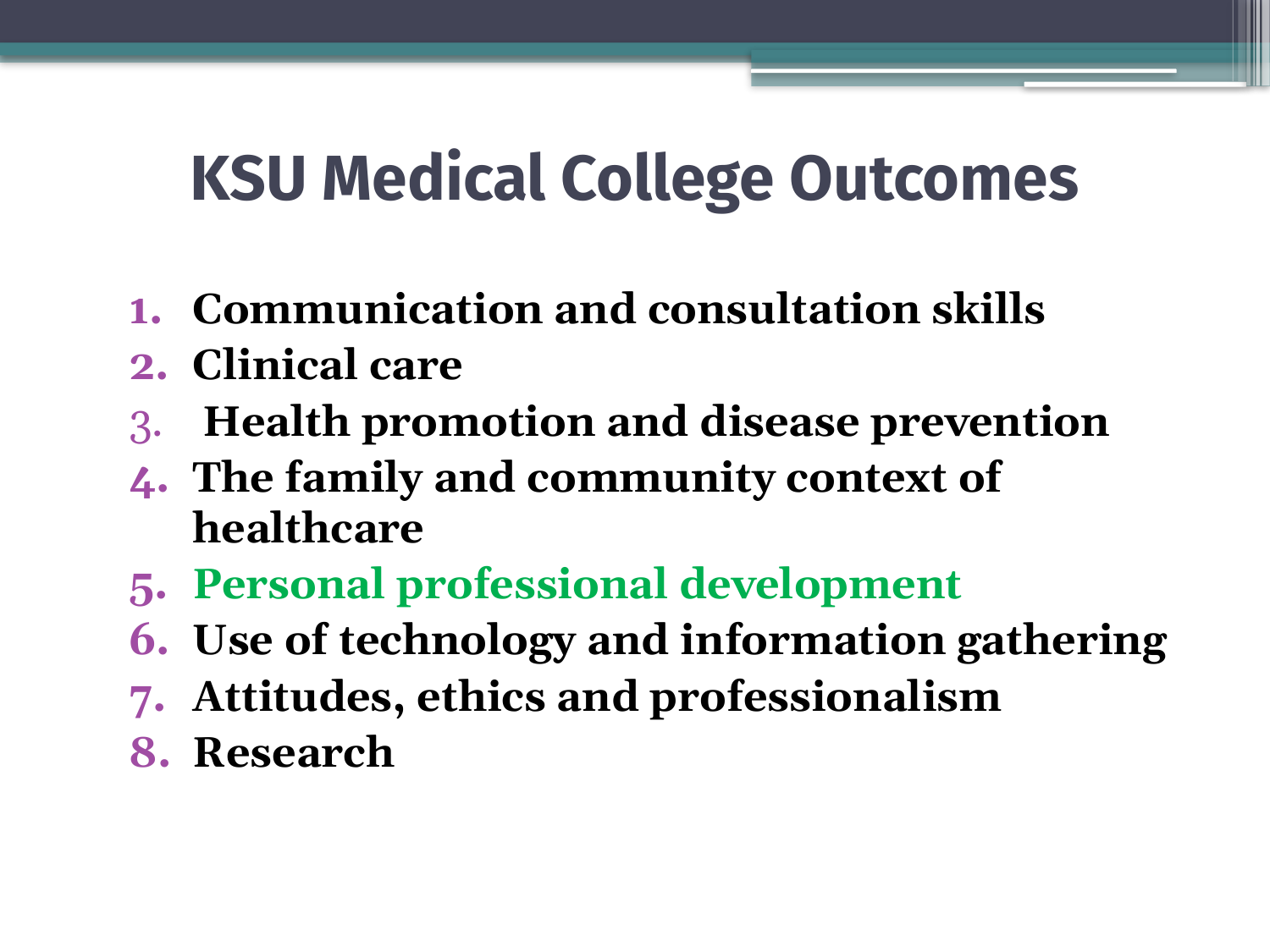

# KSU Medical College Outcomes
Communication and consultation skills
Clinical care
 Health promotion and disease prevention
The family and community context of healthcare
Personal professional development
Use of technology and information gathering
Attitudes, ethics and professionalism
Research